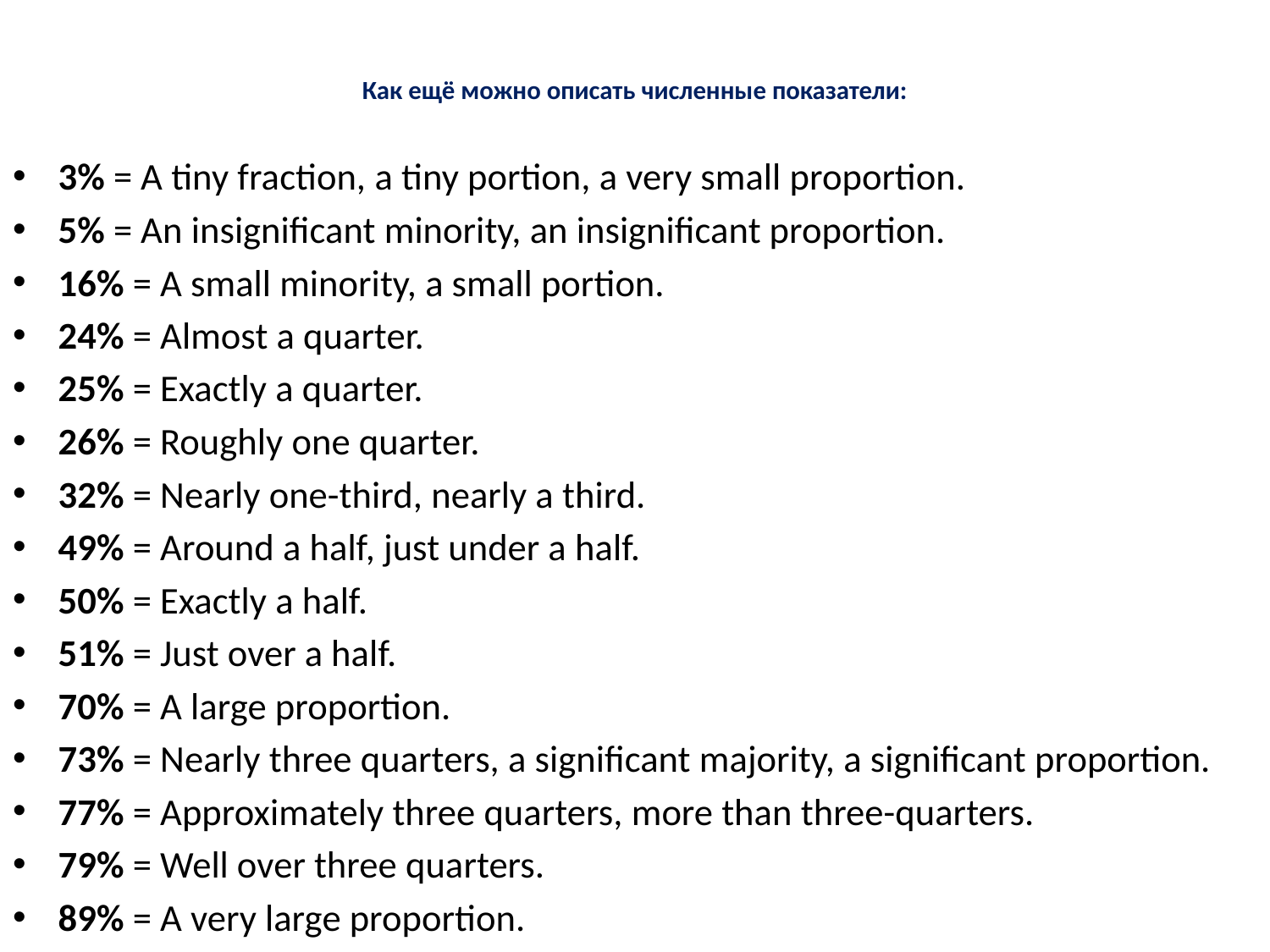

# Как ещё можно описать численные показатели:
3% = A tiny fraction, a tiny portion, a very small proportion.
5% = An insignificant minority, an insignificant proportion.
16% = A small minority, a small portion.
24% = Almost a quarter.
25% = Exactly a quarter.
26% = Roughly one quarter.
32% = Nearly one-third, nearly a third.
49% = Around a half, just under a half.
50% = Exactly a half.
51% = Just over a half.
70% = A large proportion.
73% = Nearly three quarters, a significant majority, a significant proportion.
77% = Approximately three quarters, more than three-quarters.
79% = Well over three quarters.
89% = A very large proportion.